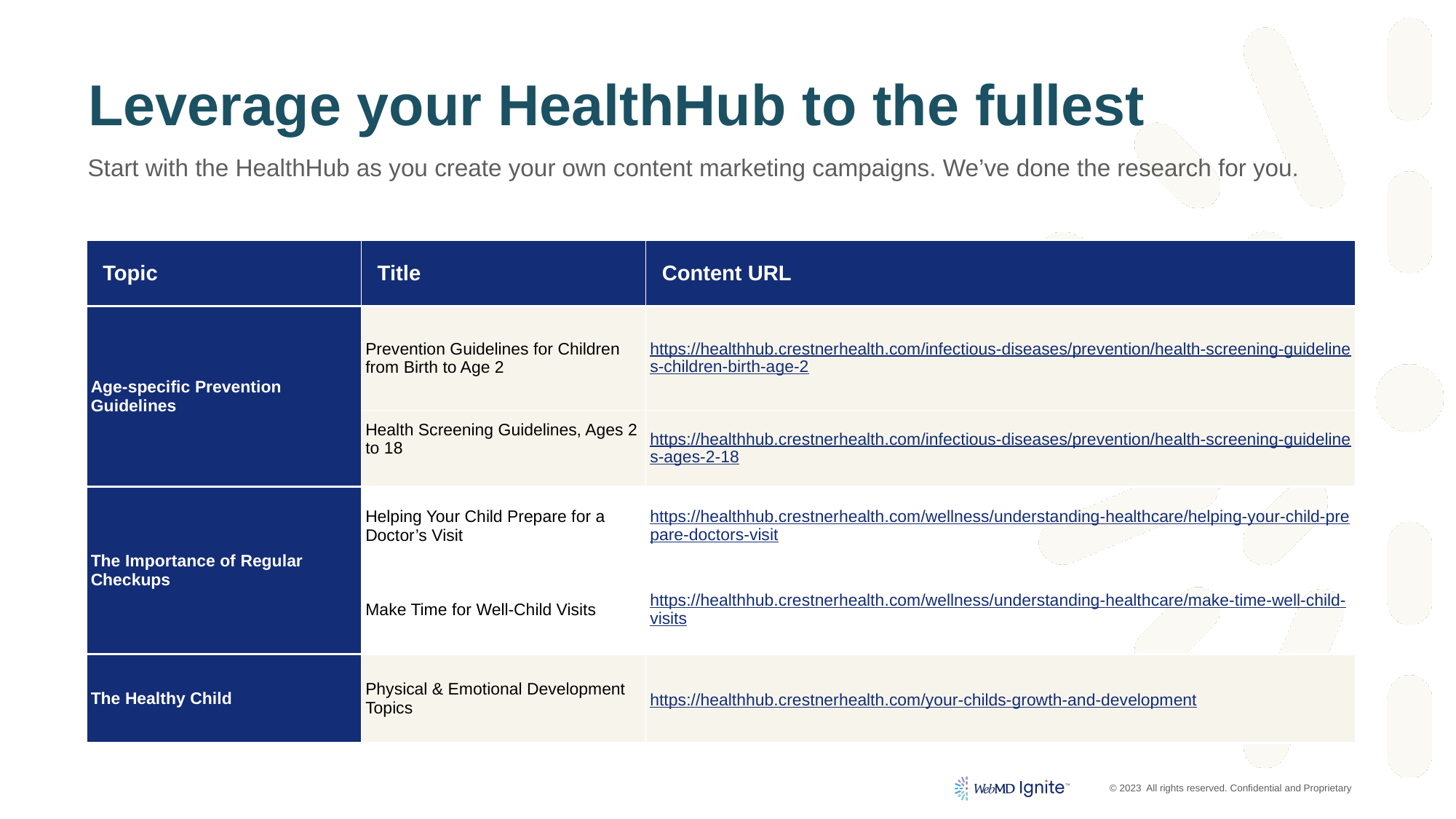

# Leverage your HealthHub to the fullest
Start with the HealthHub as you create your own content marketing campaigns. We’ve done the research for you.
| Topic | Title | Content URL |
| --- | --- | --- |
| Age-specific Prevention Guidelines | Prevention Guidelines for Children from Birth to Age 2 | https://healthhub.crestnerhealth.com/infectious-diseases/prevention/health-screening-guidelines-children-birth-age-2 |
|  | Health Screening Guidelines, Ages 2 to 18 | https://healthhub.crestnerhealth.com/infectious-diseases/prevention/health-screening-guidelines-ages-2-18 |
| The Importance of Regular Checkups | Helping Your Child Prepare for a Doctor’s Visit | https://healthhub.crestnerhealth.com/wellness/understanding-healthcare/helping-your-child-prepare-doctors-visit |
|  | Make Time for Well-Child Visits | https://healthhub.crestnerhealth.com/wellness/understanding-healthcare/make-time-well-child-visits |
| The Healthy Child | Physical & Emotional Development Topics | https://healthhub.crestnerhealth.com/your-childs-growth-and-development |